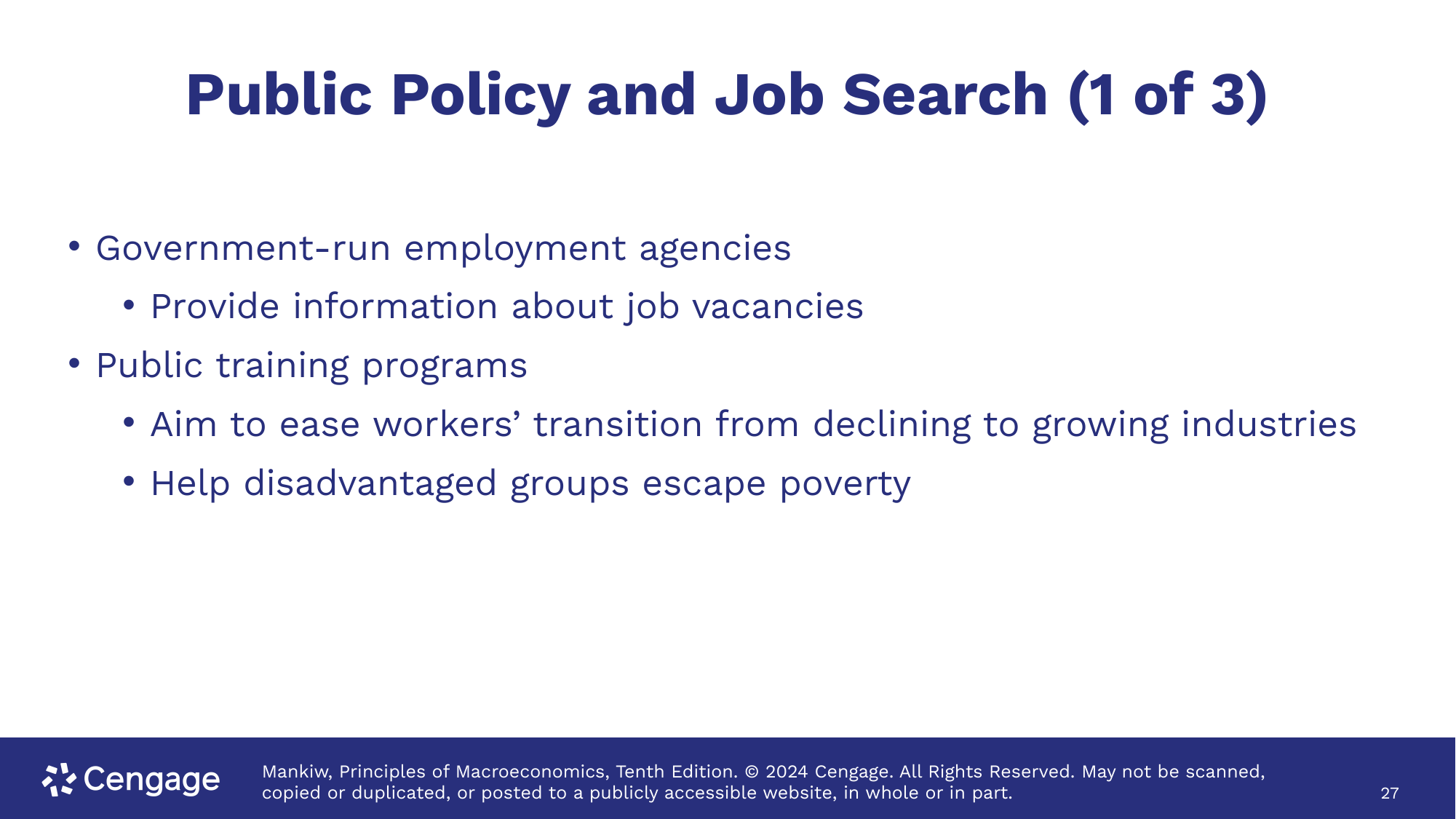

# Public Policy and Job Search (1 of 3)
Government-run employment agencies
Provide information about job vacancies
Public training programs
Aim to ease workers’ transition from declining to growing industries
Help disadvantaged groups escape poverty